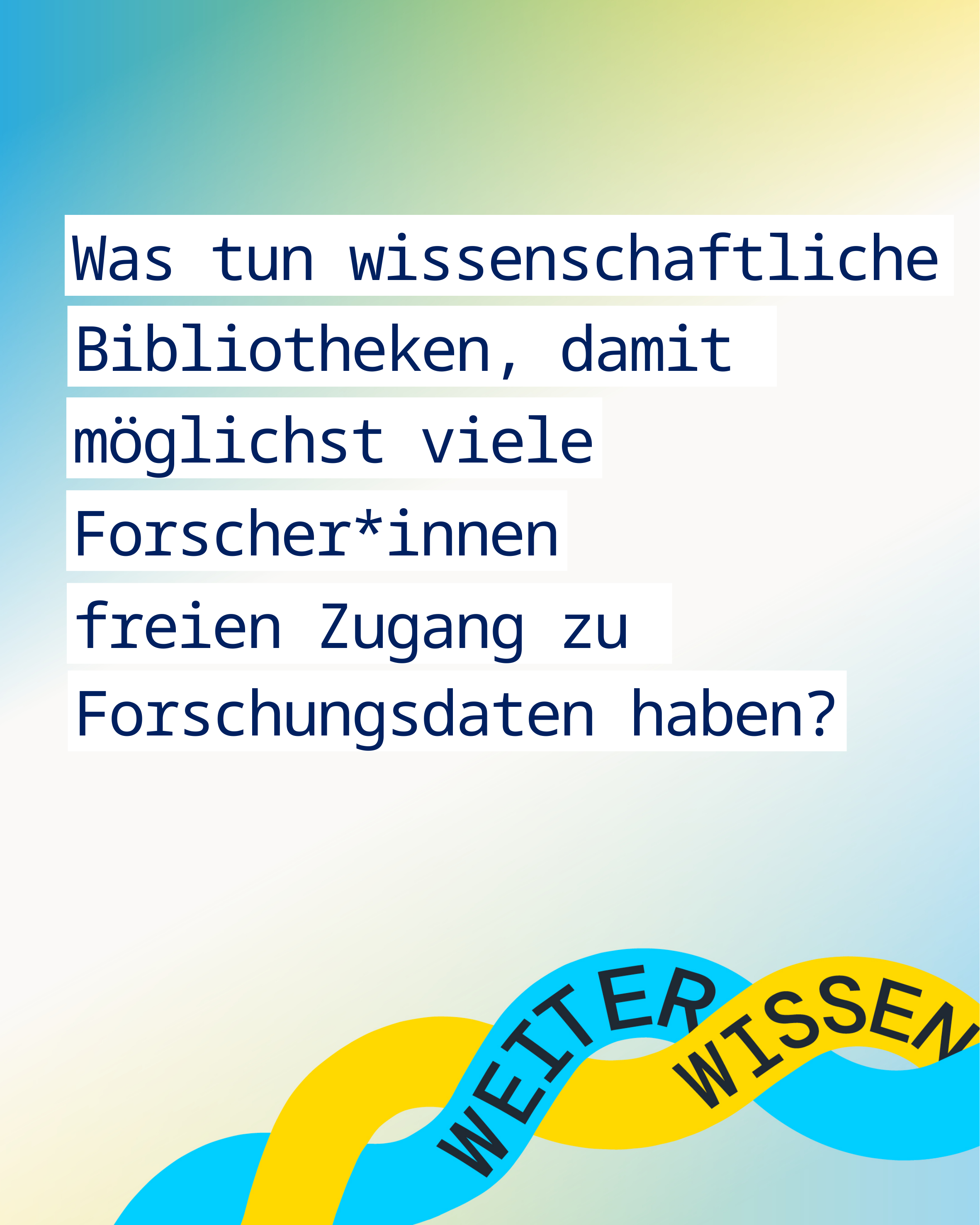

Was tun wissenschaftliche
Bibliotheken, damit
möglichst viele
Forscher*innen
freien Zugang zu
Forschungsdaten haben?